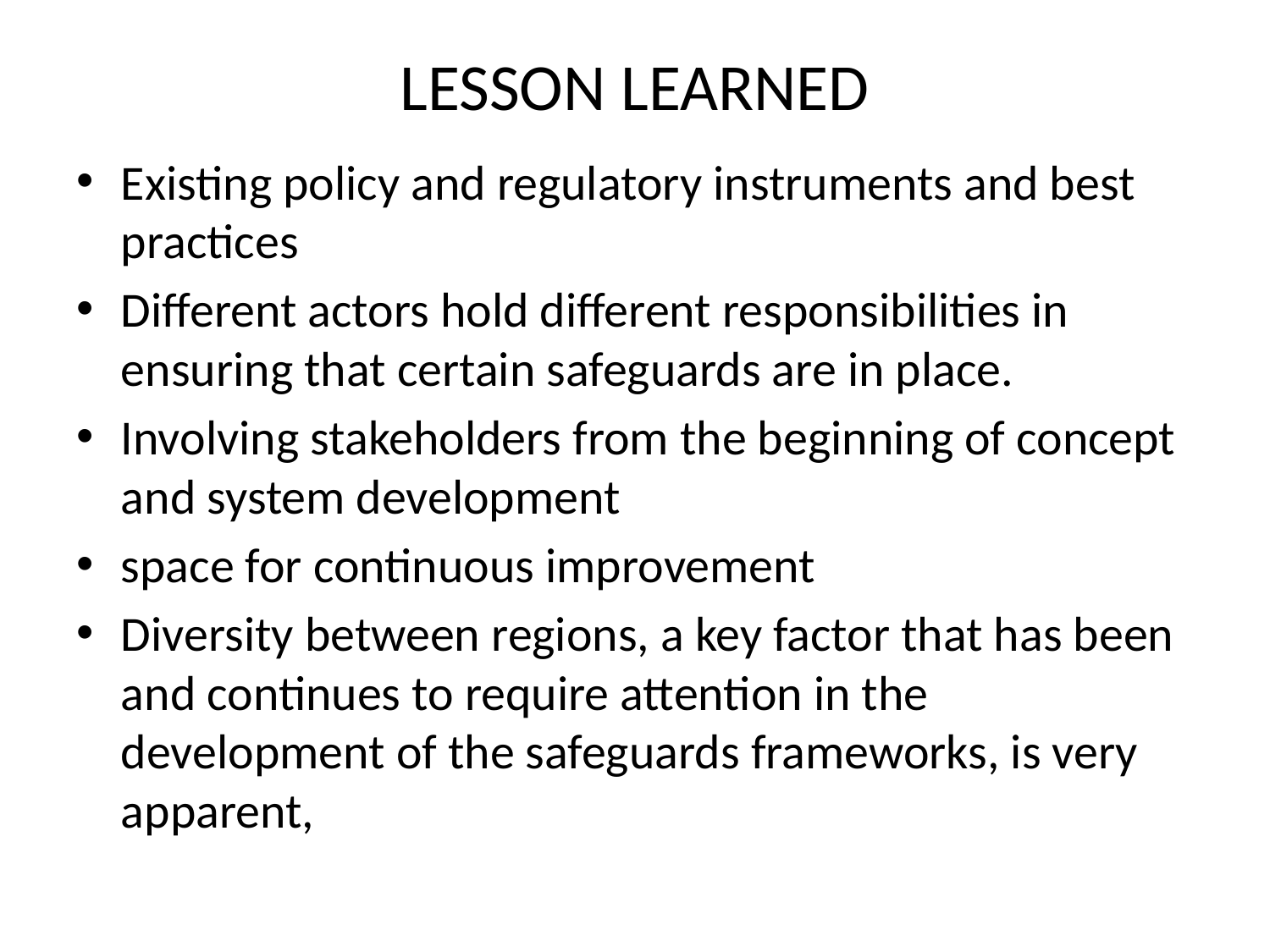

# LESSON LEARNED
Existing policy and regulatory instruments and best practices
Different actors hold different responsibilities in ensuring that certain safeguards are in place.
Involving stakeholders from the beginning of concept and system development
space for continuous improvement
Diversity between regions, a key factor that has been and continues to require attention in the development of the safeguards frameworks, is very apparent,